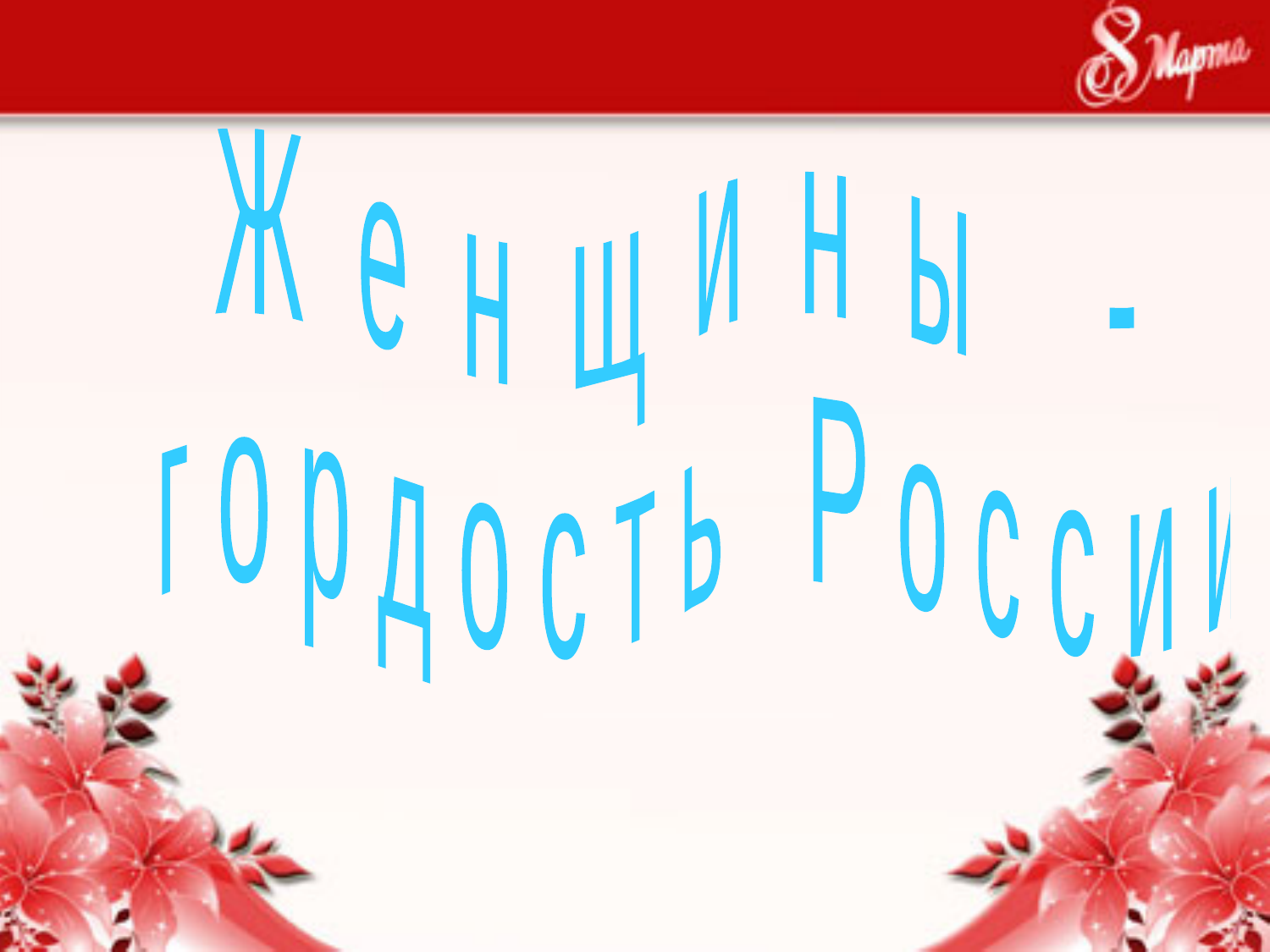

Ж  е  н  щ  и  н  ы     -
 г о р д о с т ь   Р о с с и и